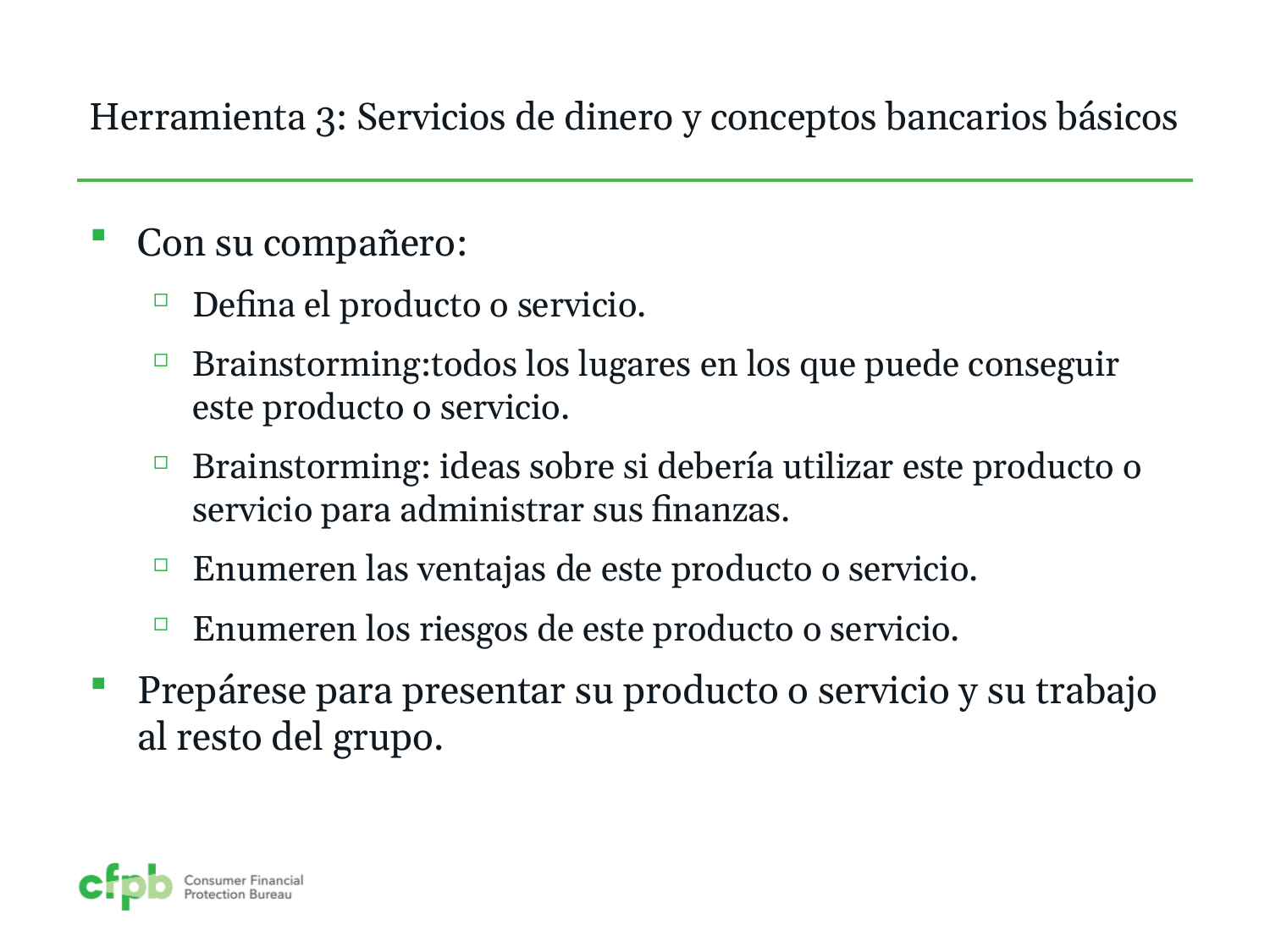

# Herramienta 3: Servicios de dinero y conceptos bancarios básicos
Con su compañero:
Defina el producto o servicio.
Brainstorming:todos los lugares en los que puede conseguir este producto o servicio.
Brainstorming: ideas sobre si debería utilizar este producto o servicio para administrar sus finanzas.
Enumeren las ventajas de este producto o servicio.
Enumeren los riesgos de este producto o servicio.
Prepárese para presentar su producto o servicio y su trabajo al resto del grupo.